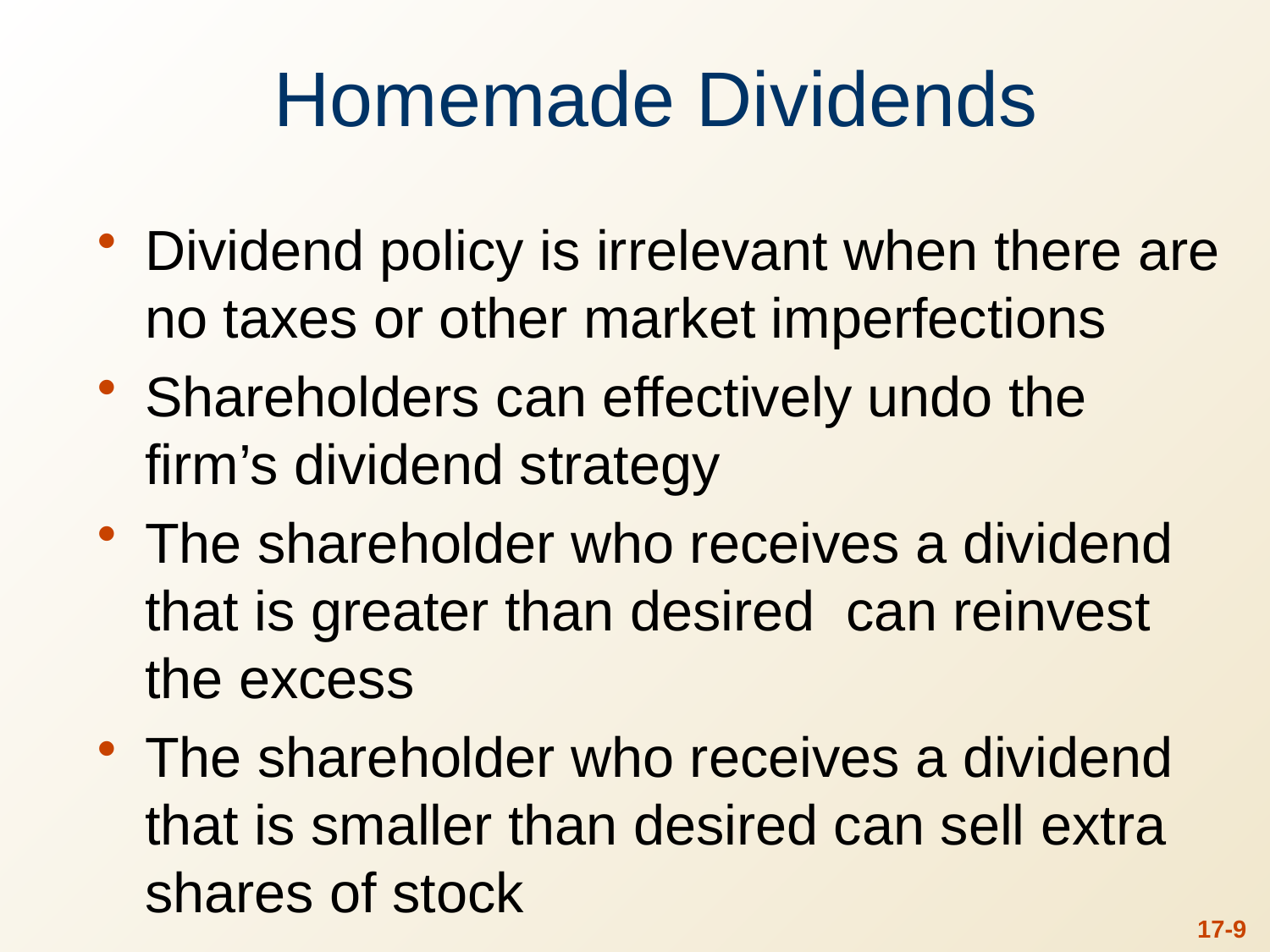

# Homemade Dividends
Dividend policy is irrelevant when there are no taxes or other market imperfections
Shareholders can effectively undo the firm’s dividend strategy
The shareholder who receives a dividend that is greater than desired  can reinvest the excess
The shareholder who receives a dividend that is smaller than desired can sell extra shares of stock
17-9